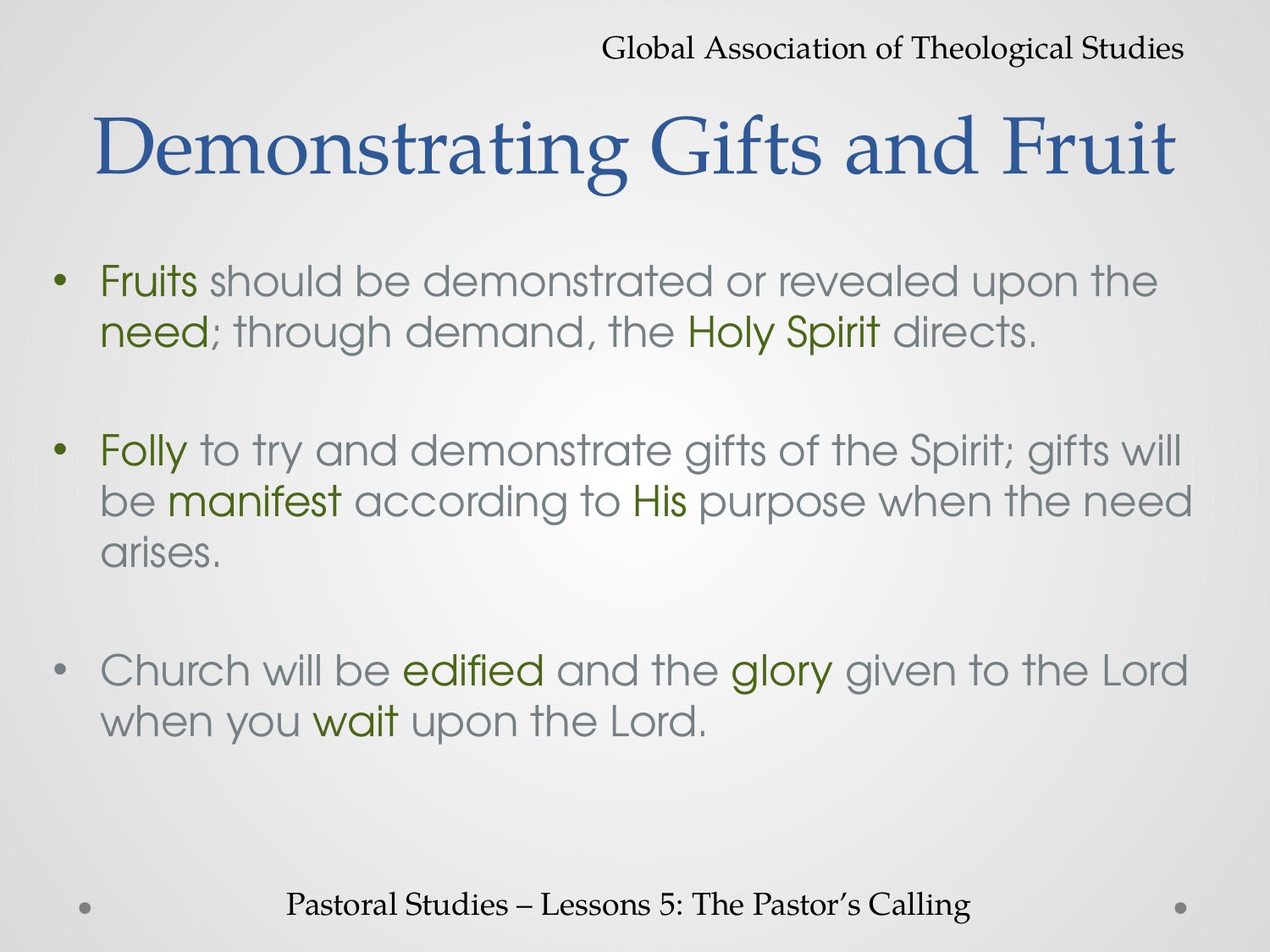

# Demonstrating Gifts and Fruit
Global Association of Theological Studies
Fruits should be demonstrated or revealed upon the need; through demand, the Holy Spirit directs.

Folly to try and demonstrate gifts of the Spirit; gifts will be manifest according to His purpose when the need arises.

Church will be edified and the glory given to the Lord when you wait upon the Lord.
Pastoral Studies – Lessons 5: The Pastor’s Calling